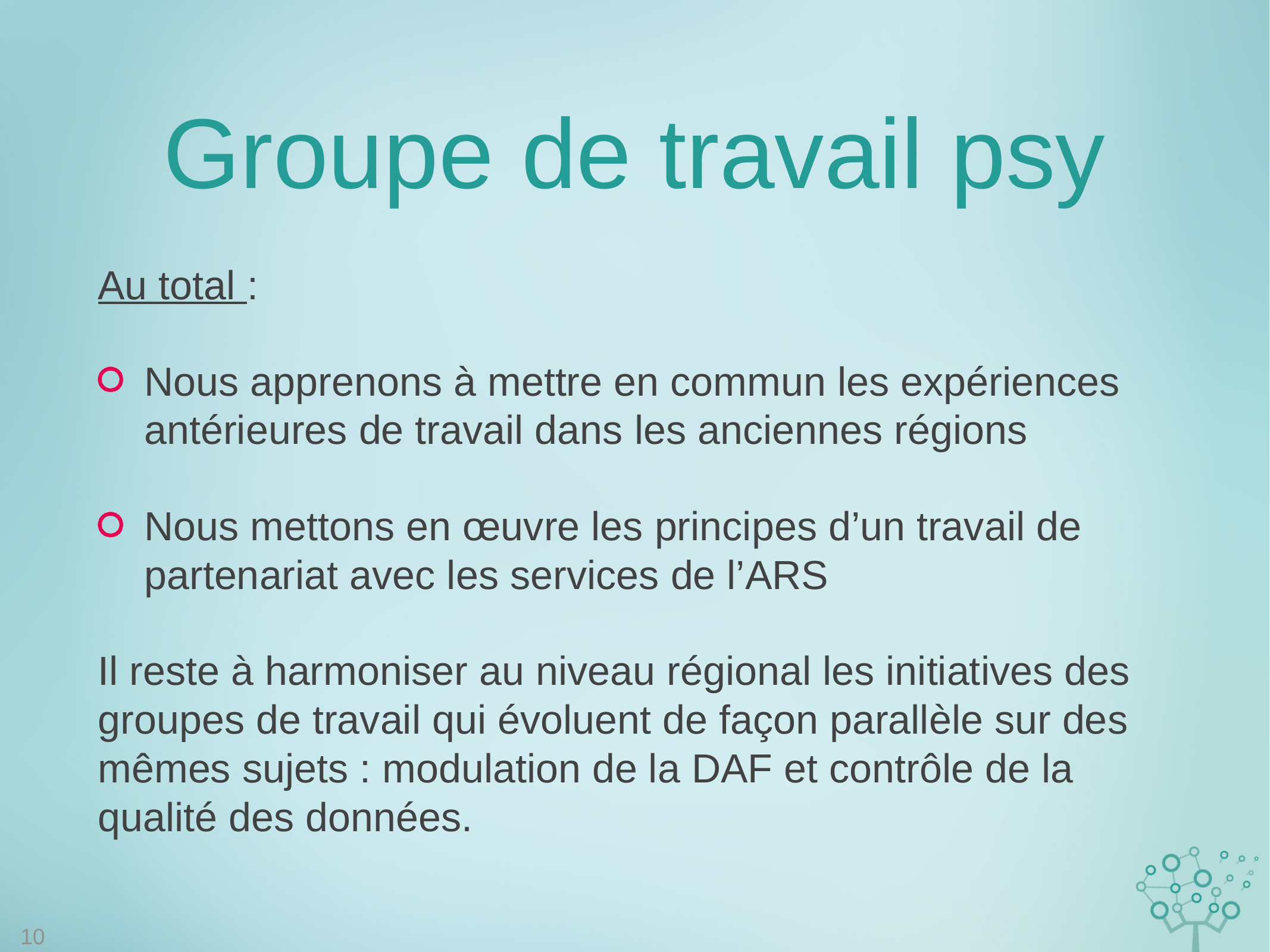

# Groupe de travail psy
Au total :
Nous apprenons à mettre en commun les expériences antérieures de travail dans les anciennes régions
Nous mettons en œuvre les principes d’un travail de partenariat avec les services de l’ARS
Il reste à harmoniser au niveau régional les initiatives des groupes de travail qui évoluent de façon parallèle sur des mêmes sujets : modulation de la DAF et contrôle de la qualité des données.

10